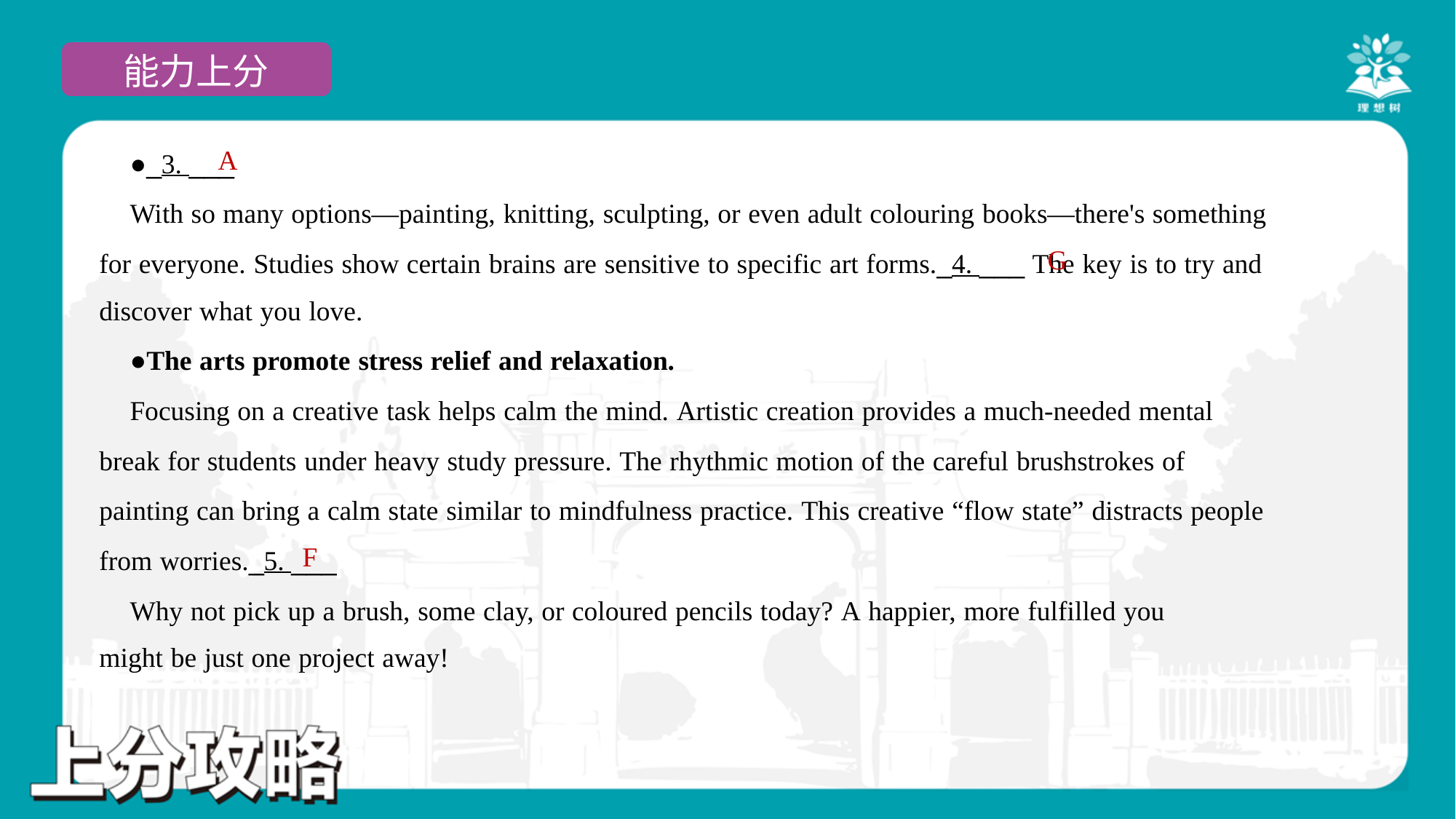

A
    ●_3. ___
    With so many options—painting, knitting, sculpting, or even adult colouring books—there's something
for everyone. Studies show certain brains are sensitive to specific art forms._4. ___ The key is to try and
discover what you love.
G
    ●The arts promote stress relief and relaxation.
    Focusing on a creative task helps calm the mind. Artistic creation provides a much-needed mental
break for students under heavy study pressure. The rhythmic motion of the careful brushstrokes of
painting can bring a calm state similar to mindfulness practice. This creative “flow state” distracts people
from worries._5. ___
    Why not pick up a brush, some clay, or coloured pencils today? A happier, more fulfilled you
might be just one project away!
F